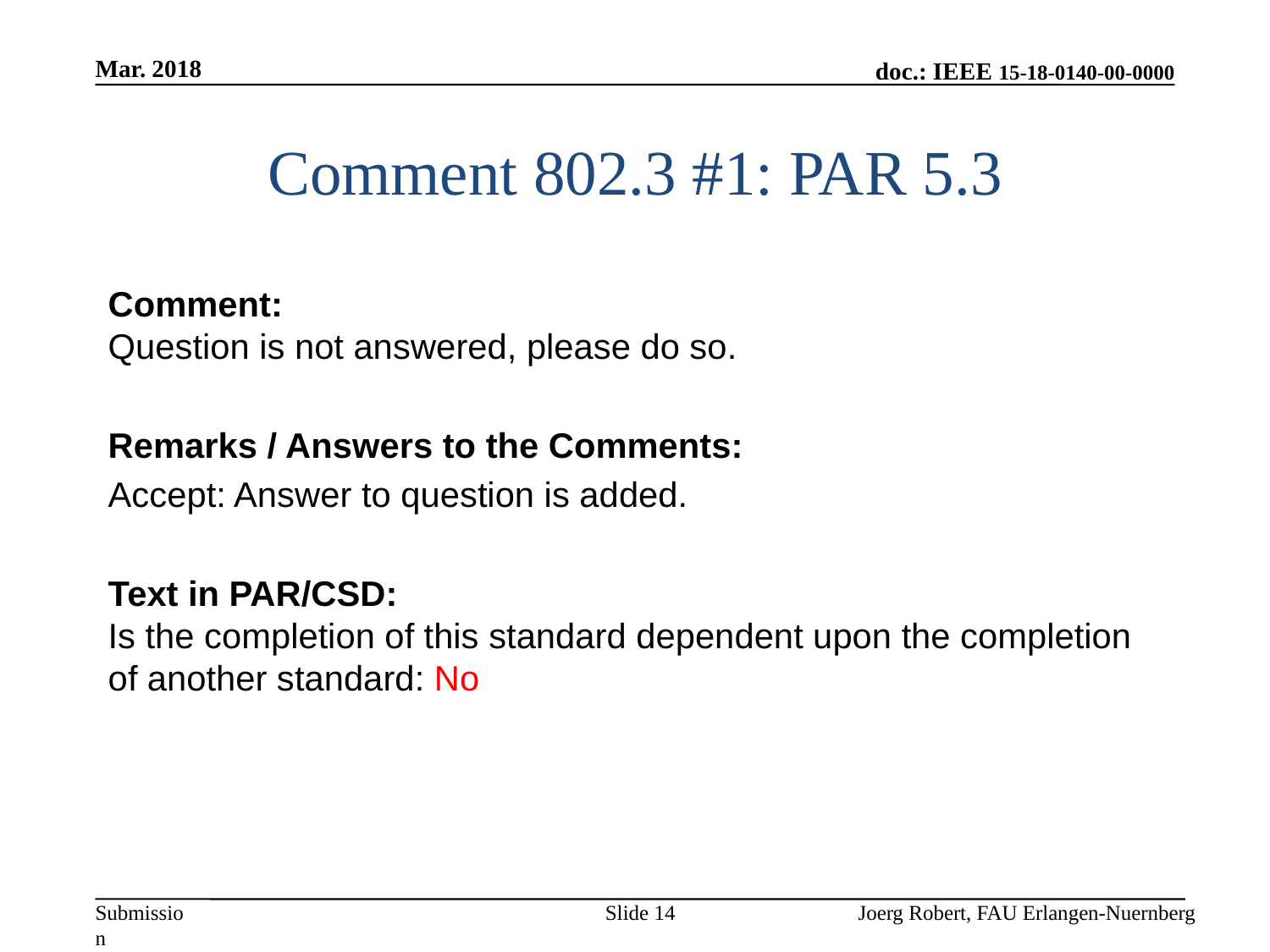

Mar. 2018
# Comment 802.3 #1: PAR 5.3
Comment:
Question is not answered, please do so.

Remarks / Answers to the Comments:
Accept: Answer to question is added.

Text in PAR/CSD:
Is the completion of this standard dependent upon the completion of another standard: No
Slide 14
Joerg Robert, FAU Erlangen-Nuernberg